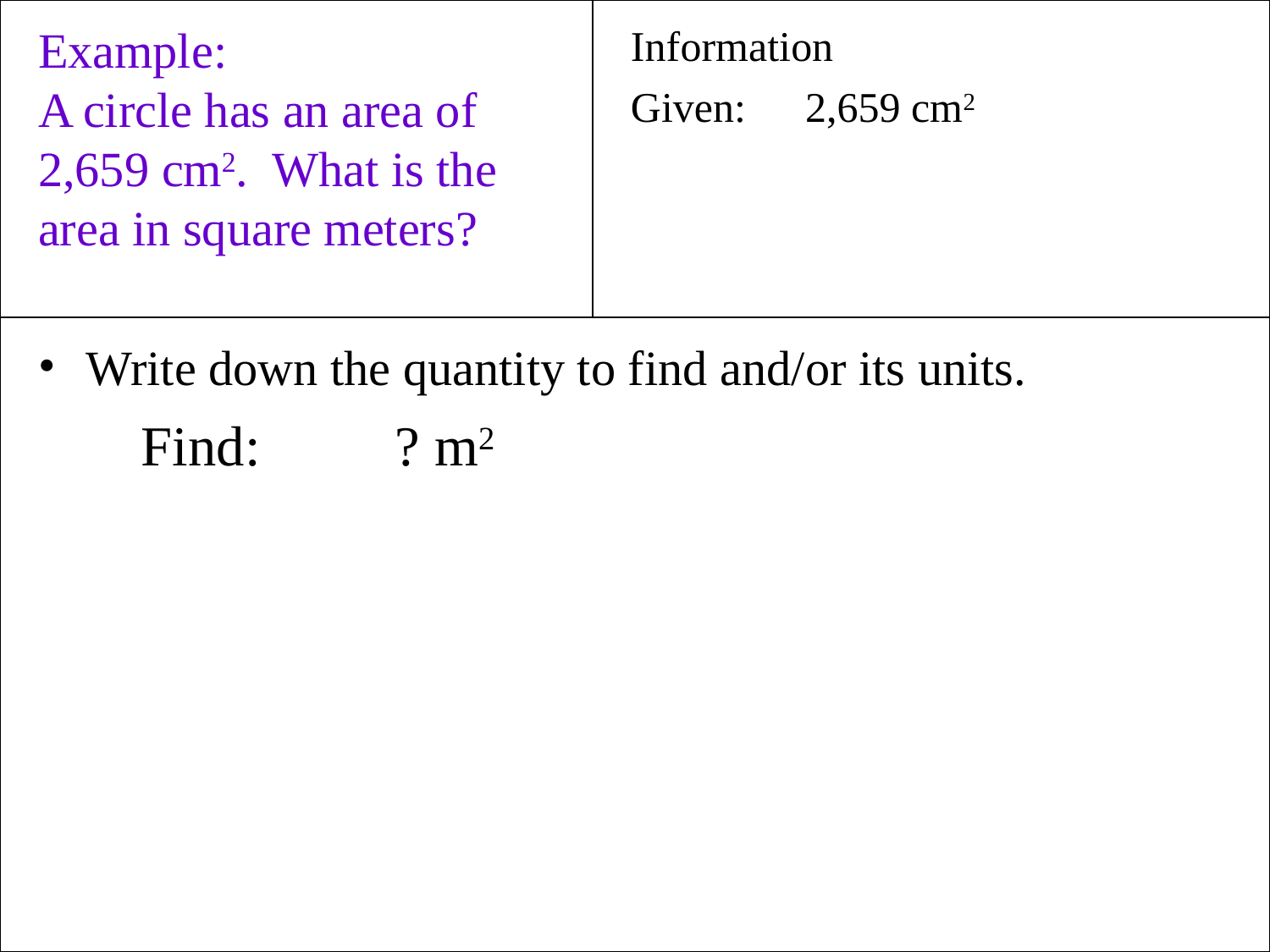

Example:
A circle has an area of 2,659 cm2.  What is the area in square meters?
Information
Given:	2,659 cm2

Write down the quantity to find and/or its units.
	Find: 	? m2